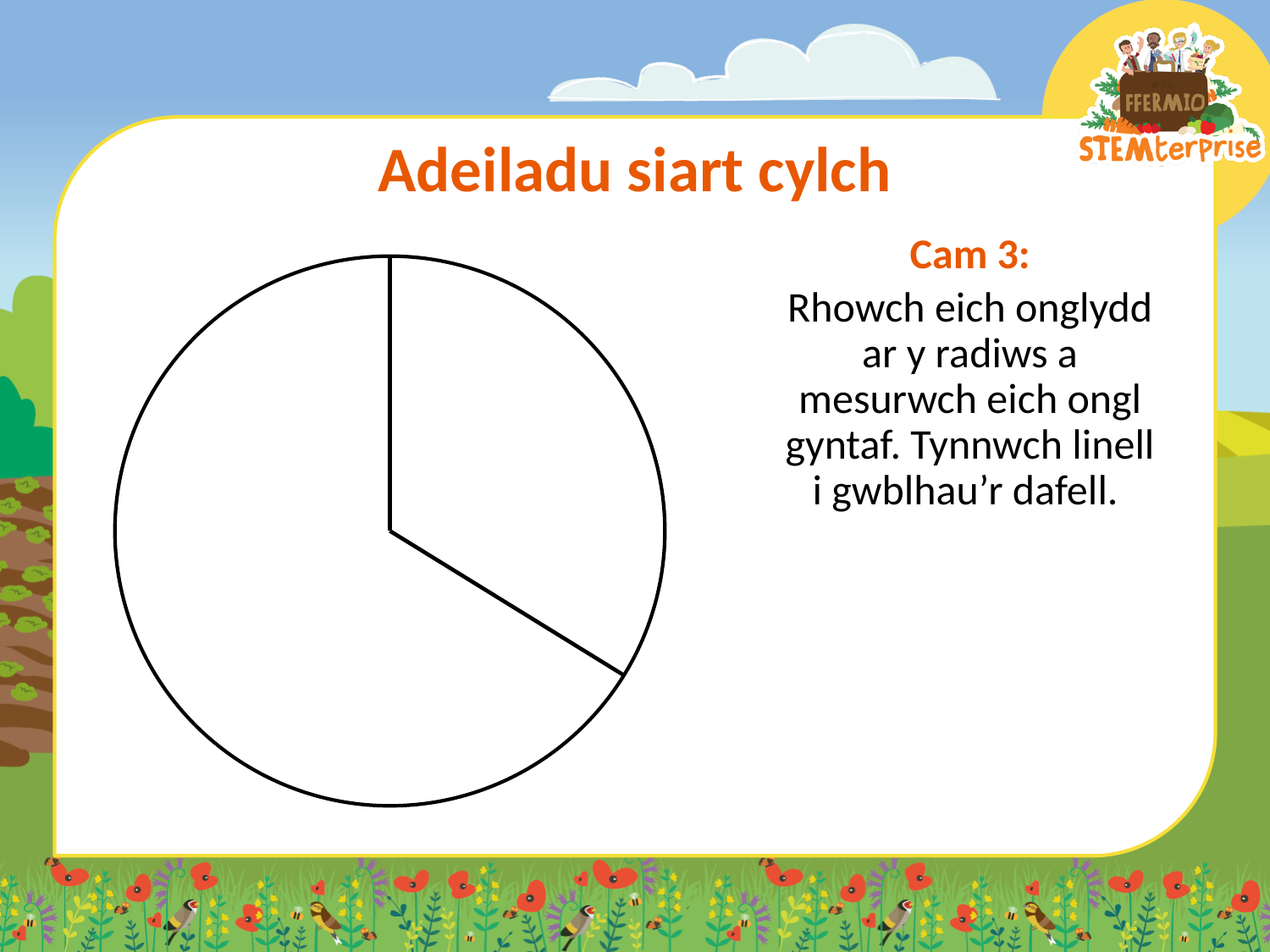

# Adeiladu siart cylch
Cam 3:
Rhowch eich onglydd ar y radiws a mesurwch eich ongl gyntaf. Tynnwch linell i gwblhau’r dafell.